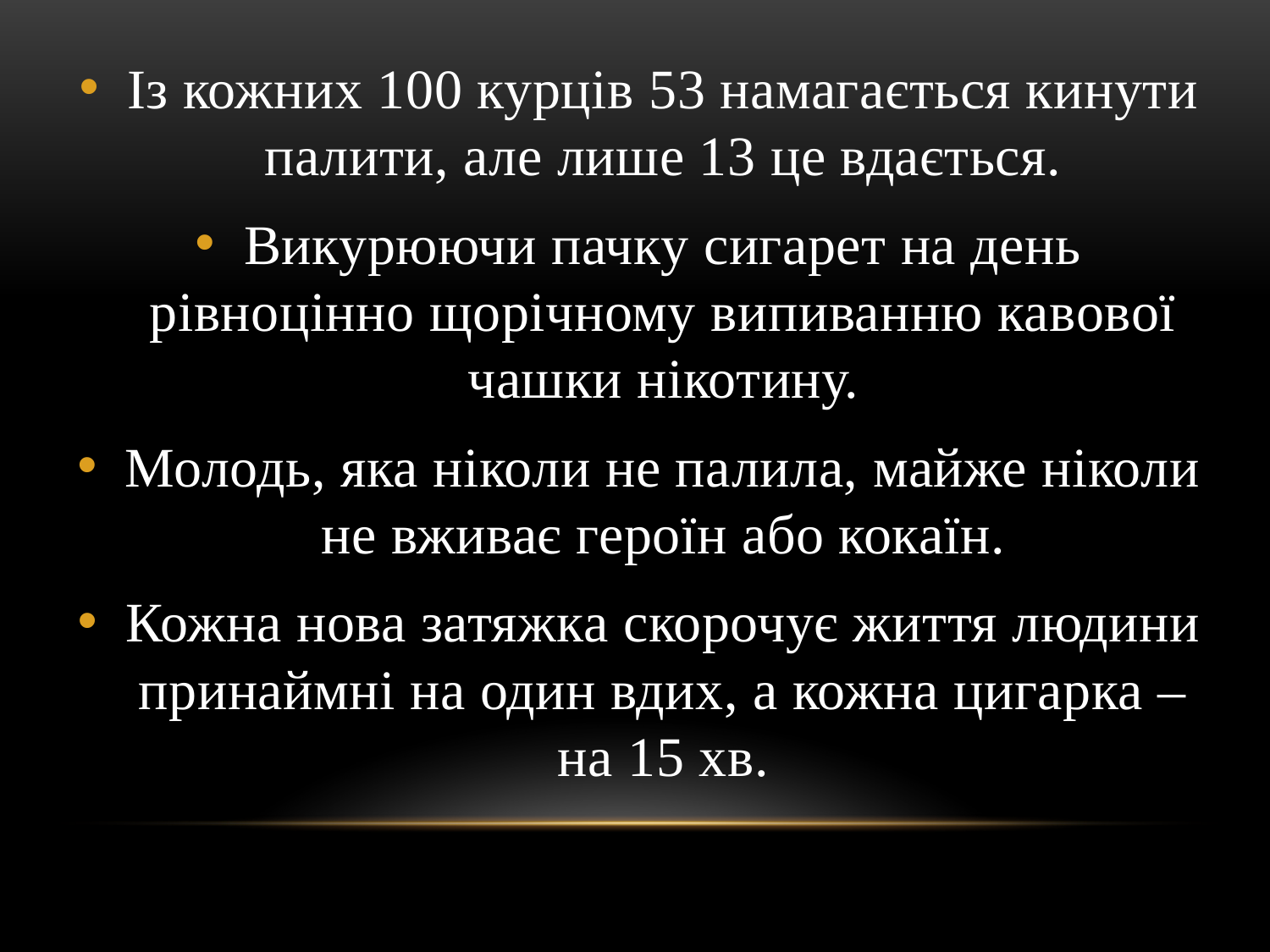

Із кожних 100 курців 53 намагається кинути палити, але лише 13 це вдається.
Викурюючи пачку сигарет на день рівноцінно щорічному випиванню кавової чашки нікотину.
Молодь, яка ніколи не палила, майже ніколи не вживає героїн або кокаїн.
Кожна нова затяжка скорочує життя людини принаймні на один вдих, а кожна цигарка – на 15 хв.